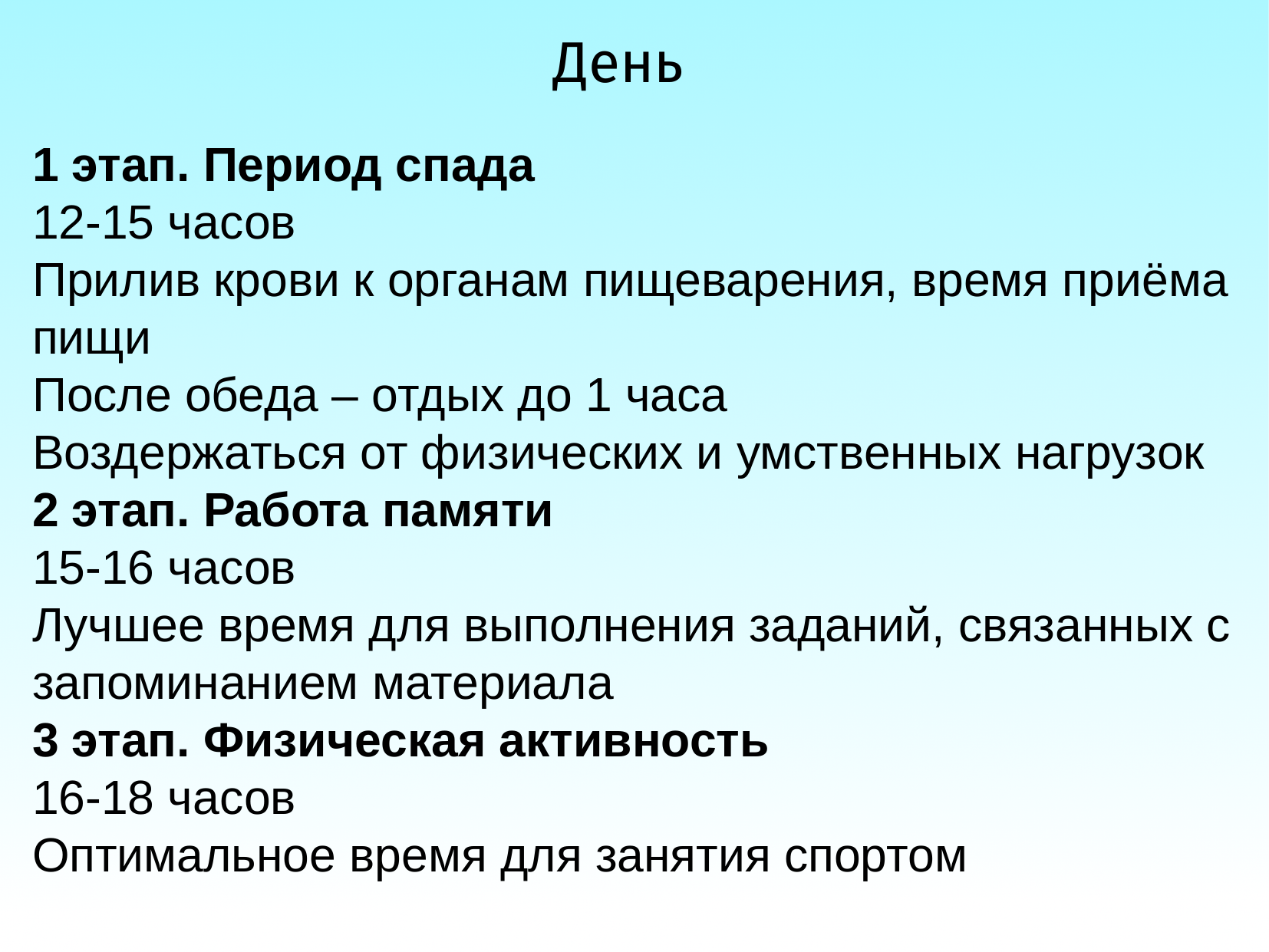

День
1 этап. Период спада
12-15 часов
Прилив крови к органам пищеварения, время приёма пищи
После обеда – отдых до 1 часа
Воздержаться от физических и умственных нагрузок
2 этап. Работа памяти
15-16 часов
Лучшее время для выполнения заданий, связанных с запоминанием материала
3 этап. Физическая активность
16-18 часов
Оптимальное время для занятия спортом